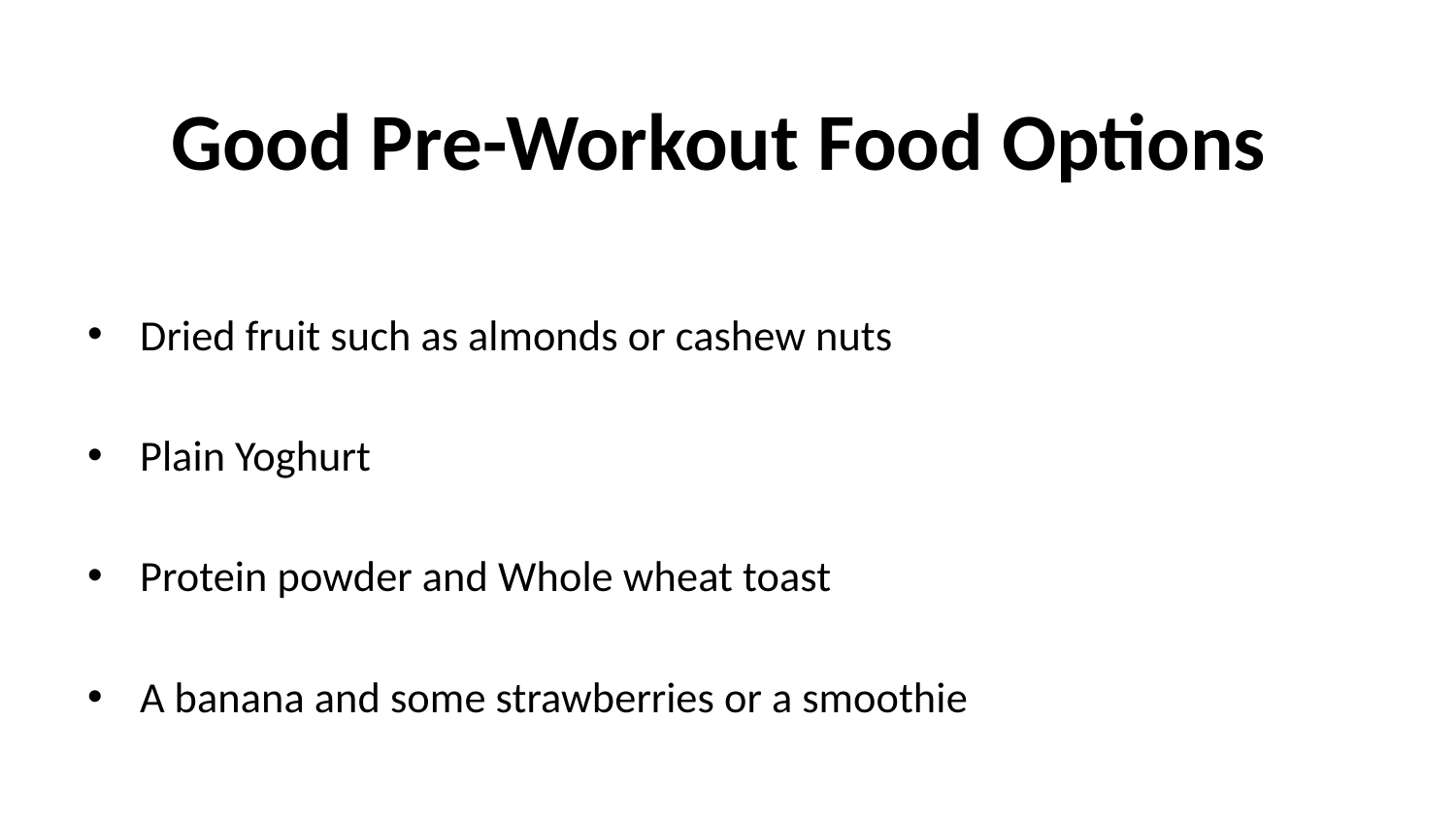

# Good Pre-Workout Food Options
Dried fruit such as almonds or cashew nuts

Plain Yoghurt

Protein powder and Whole wheat toast

A banana and some strawberries or a smoothie